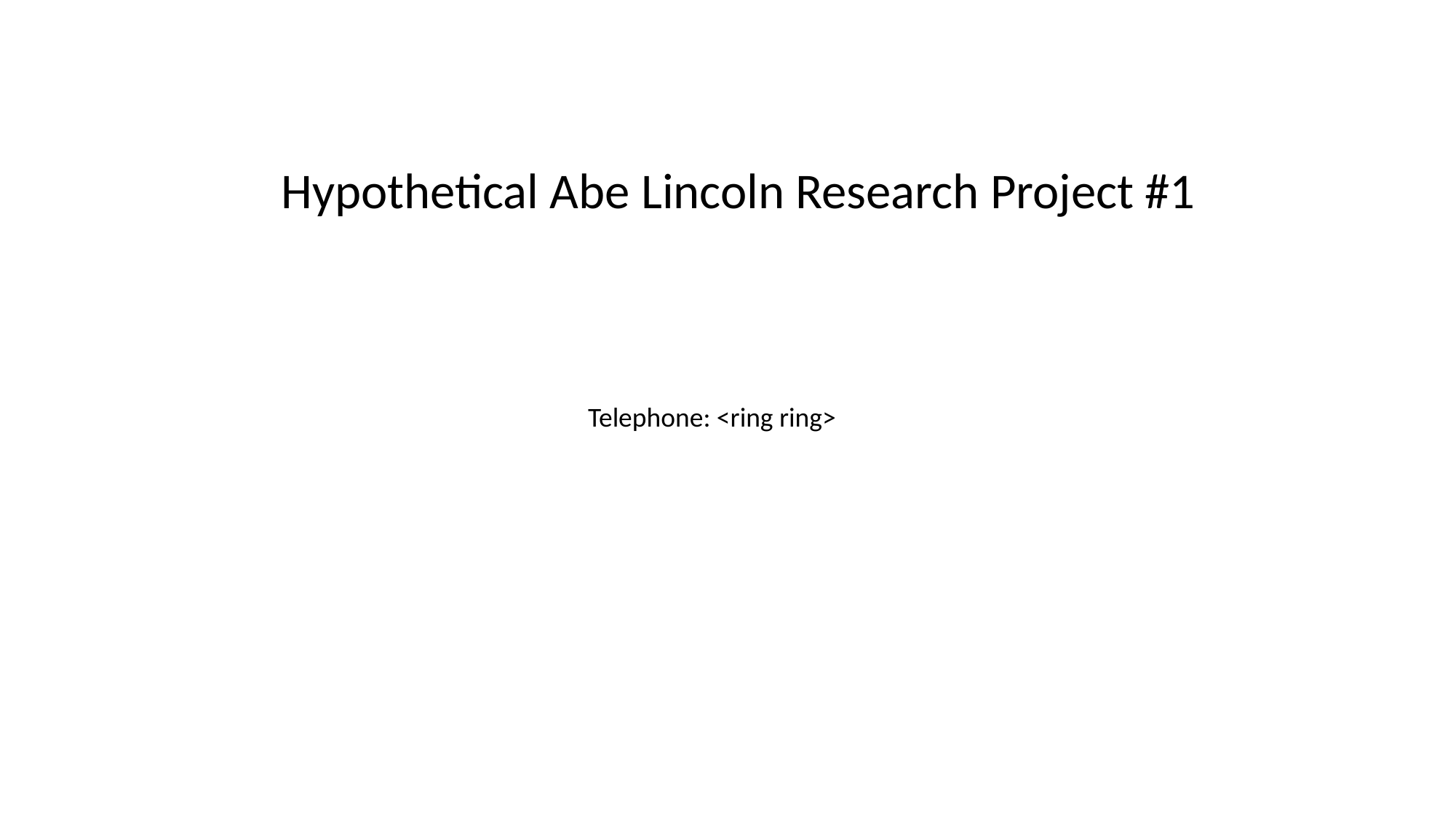

# Hypothetical Abe Lincoln Research Project #1
Telephone: <ring ring>